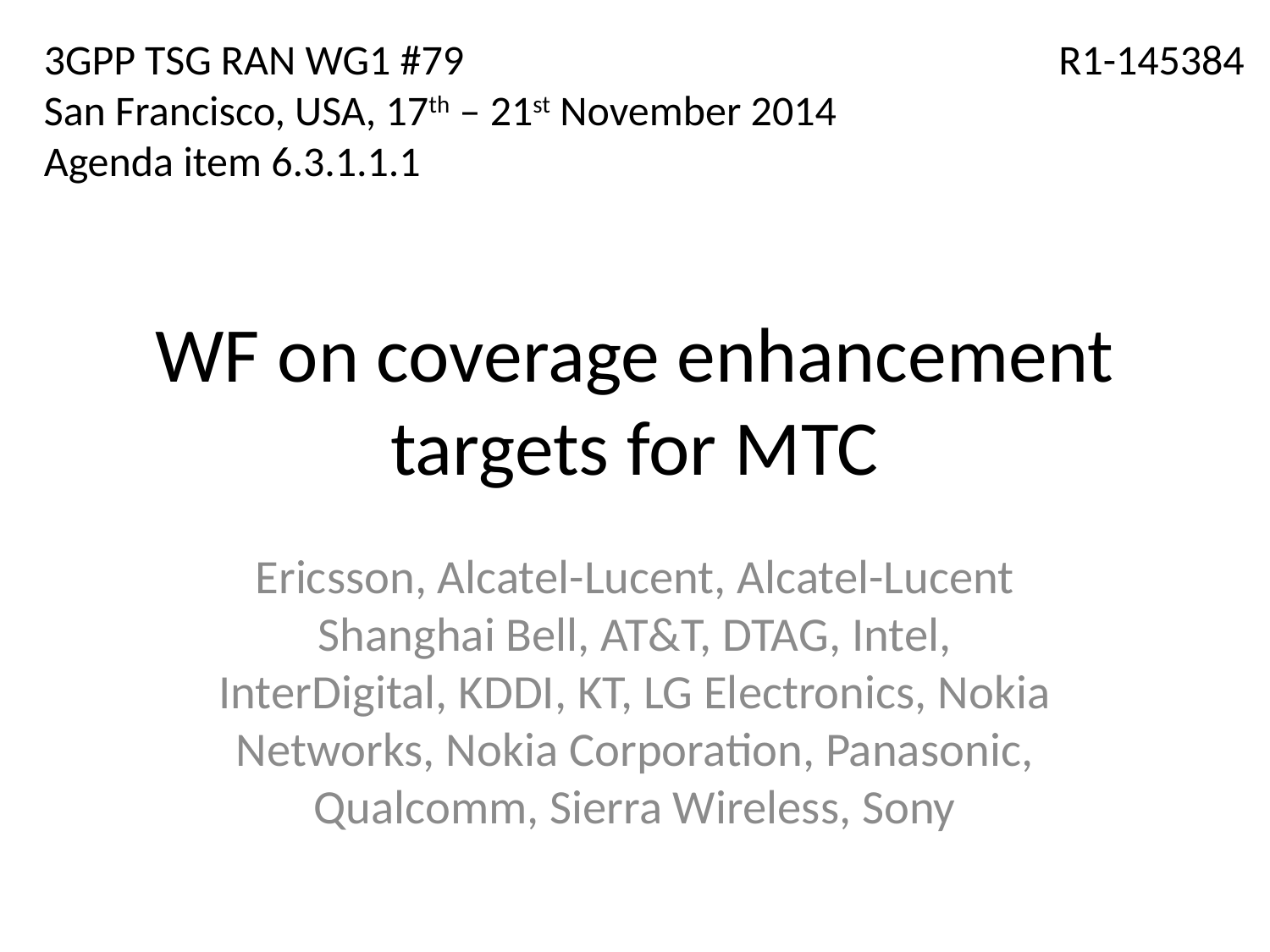

3GPP TSG RAN WG1 #79
San Francisco, USA, 17th – 21st November 2014
Agenda item 6.3.1.1.1
R1-145384
# WF on coverage enhancement targets for MTC
Ericsson, Alcatel-Lucent, Alcatel-Lucent Shanghai Bell, AT&T, DTAG, Intel, InterDigital, KDDI, KT, LG Electronics, Nokia Networks, Nokia Corporation, Panasonic, Qualcomm, Sierra Wireless, Sony